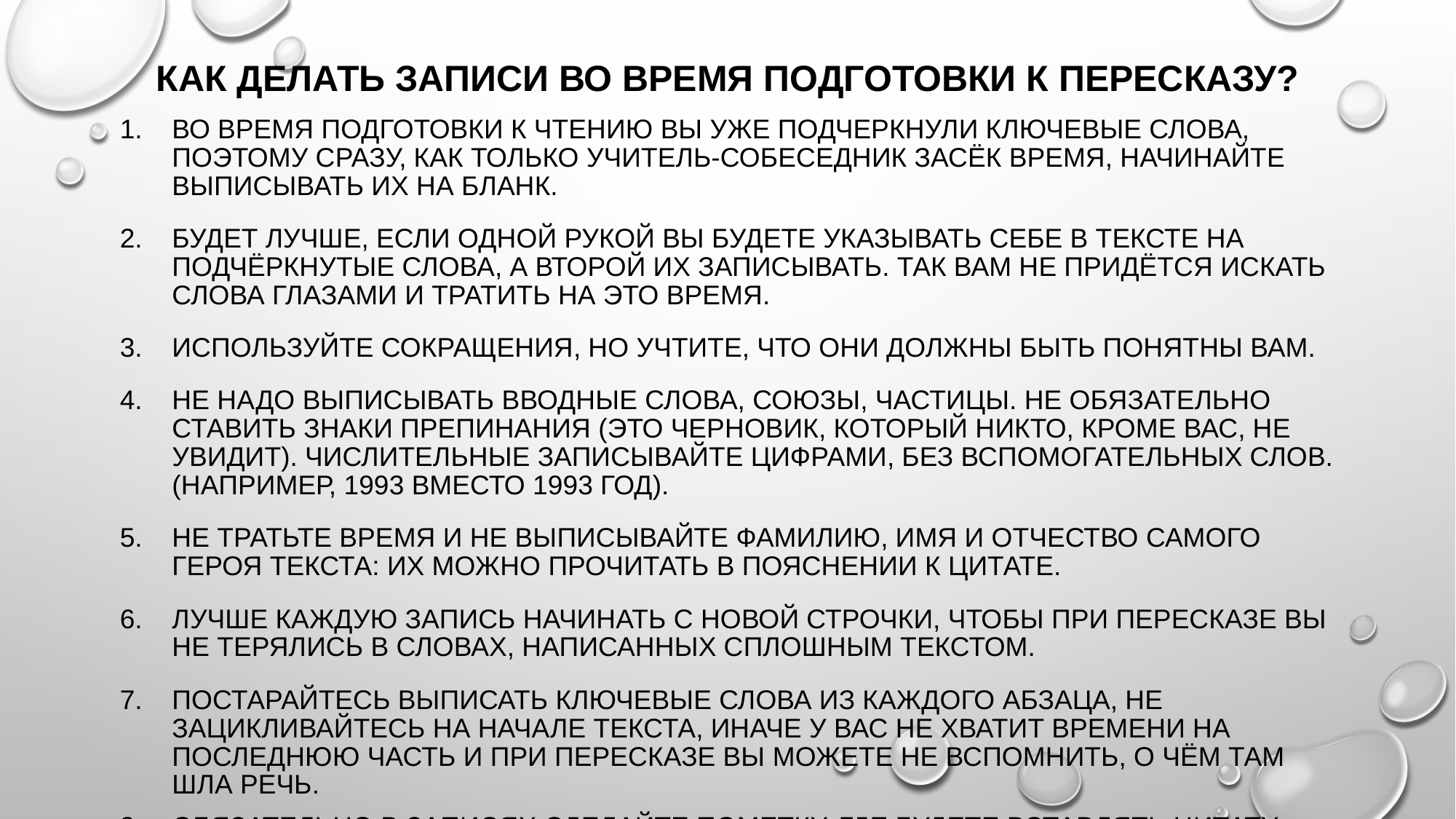

# Как делать записи во время подготовки к пересказу?
Во время подготовки к чтению вы уже подчеркнули ключевые слова, поэтому сразу, как только учитель-собеседник засёк время, начинайте выписывать их на бланк.
Будет лучше, если одной рукой вы будете указывать себе в тексте на подчёркнутые слова, а второй их записывать. Так вам не придётся искать слова глазами и тратить на это время.
Используйте сокращения, но учтите, что они должны быть понятны вам.
Не надо выписывать вводные слова, союзы, частицы. Не обязательно ставить знаки препинания (это ЧЕРНОВИК, который никто, кроме вас, не увидит). Числительные записывайте цифрами, без вспомогательных слов. (Например, 1993 вместо 1993 год).
Не тратьте время и не выписывайте фамилию, имя и отчество самого героя текста: их можно прочитать в пояснении к цитате.
Лучше каждую запись начинать с новой строчки, чтобы при пересказе вы не терялись в словах, написанных сплошным текстом.
Постарайтесь выписать ключевые слова из каждого абзаца, не зацикливайтесь на начале текста, иначе у вас не хватит времени на последнюю часть и при пересказе вы можете не вспомнить, о чём там шла речь.
Обязательно в записях сделайте пометку, где будете вставлять цитату.